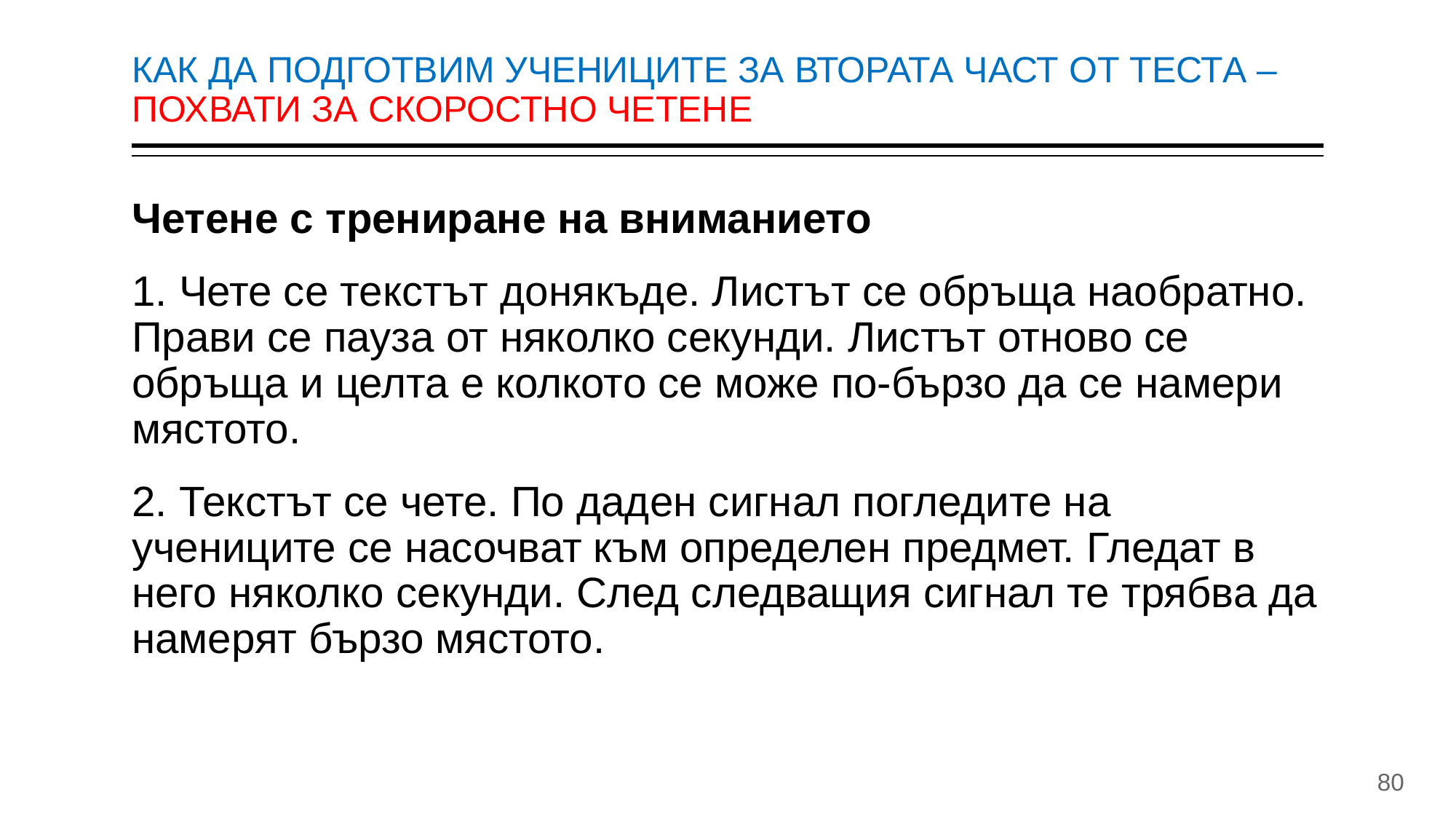

# КАК ДА ПОДГОТВИМ УЧЕНИЦИТЕ ЗА ВТОРАТА ЧАСТ ОТ ТЕСТА –ПОХВАТИ ЗА СКОРОСТНО ЧЕТЕНЕ
Четене с трениране на вниманието
1. Чете се текстът донякъде. Листът се обръща наобратно. Прави се пауза от няколко секунди. Листът отново се обръща и целта е колкото се може по-бързо да се намери мястото.
2. Текстът се чете. По даден сигнал погледите на учениците се насочват към определен предмет. Гледат в него няколко секунди. След следващия сигнал те трябва да намерят бързо мястото.
80